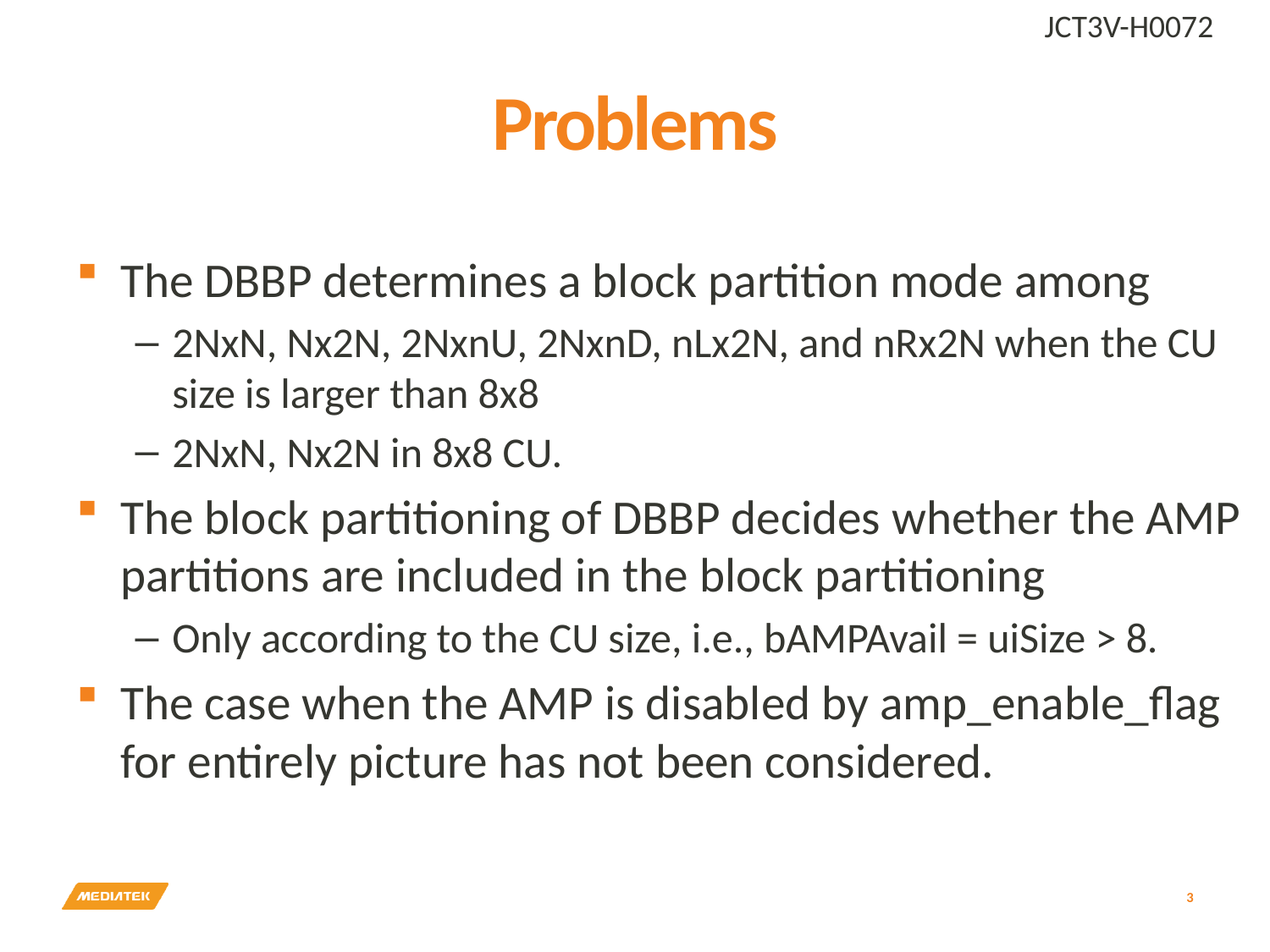

JCT3V-H0072

# Problems
The DBBP determines a block partition mode among
2NxN, Nx2N, 2NxnU, 2NxnD, nLx2N, and nRx2N when the CU size is larger than 8x8
2NxN, Nx2N in 8x8 CU.
The block partitioning of DBBP decides whether the AMP partitions are included in the block partitioning
Only according to the CU size, i.e., bAMPAvail = uiSize > 8.
The case when the AMP is disabled by amp_enable_flag for entirely picture has not been considered.
3